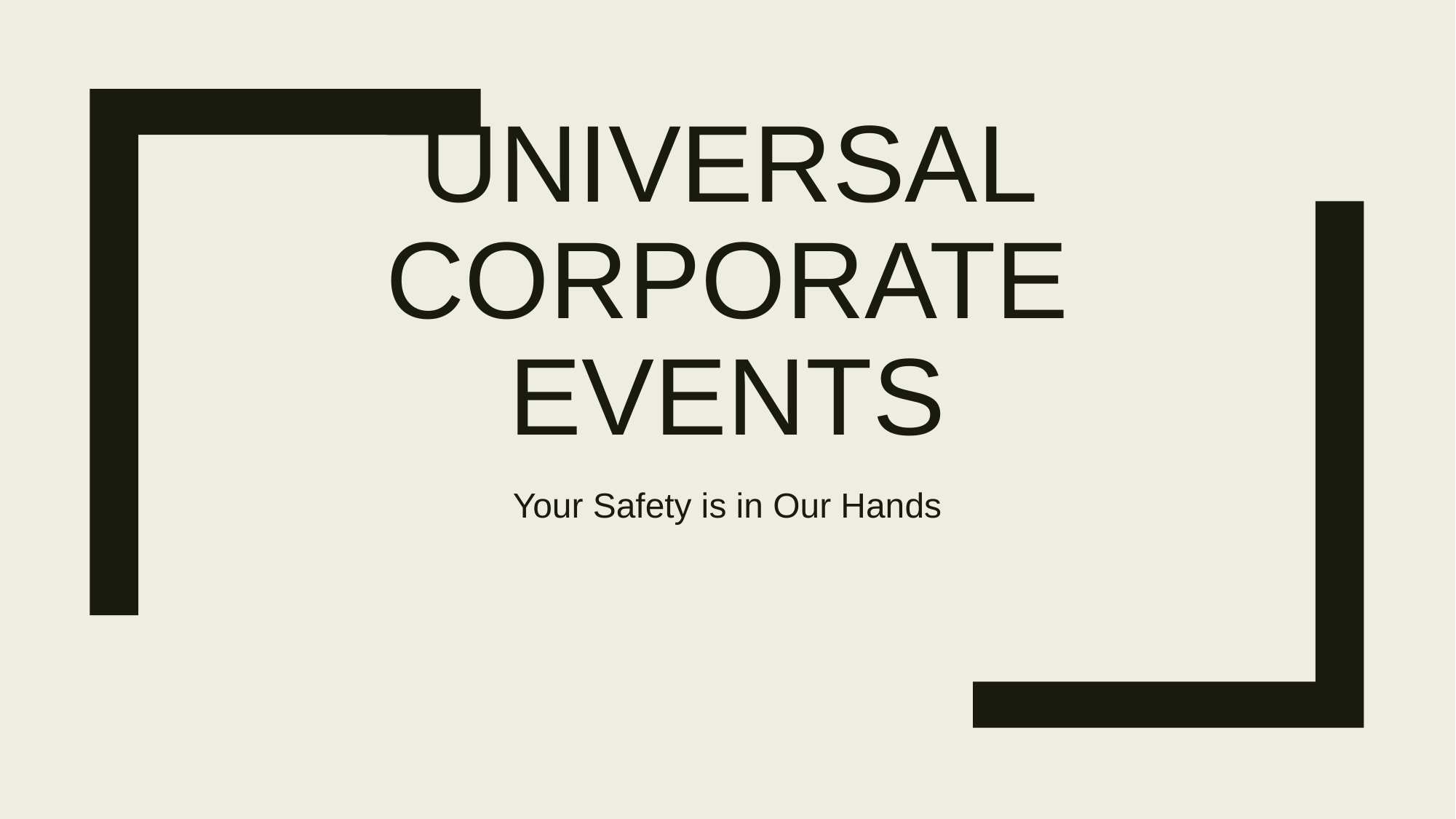

# Universal Corporate Events
Your Safety is in Our Hands